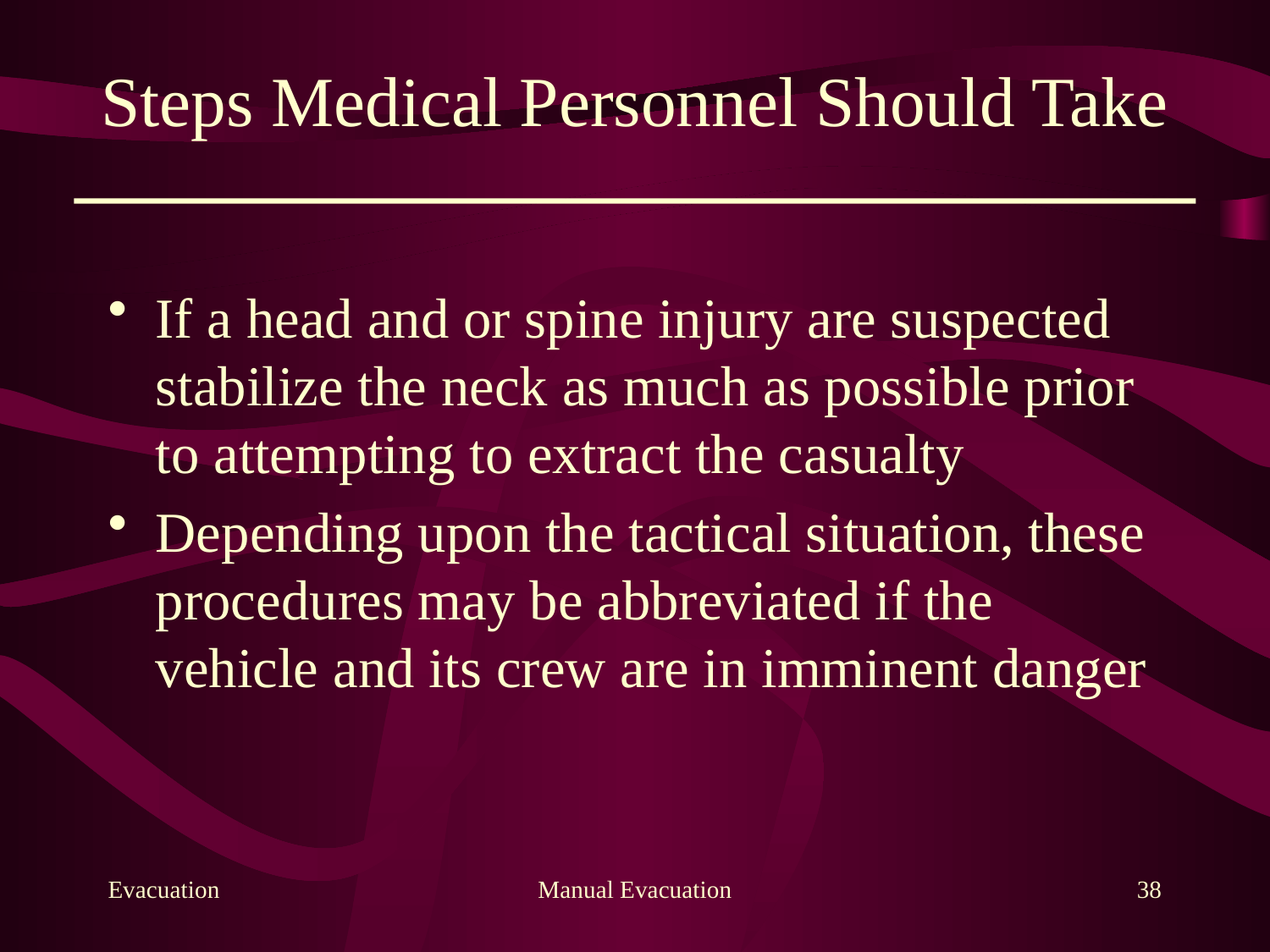

# Steps Medical Personnel Should Take

If a head and or spine injury are suspected stabilize the neck as much as possible prior to attempting to extract the casualty
Depending upon the tactical situation, these procedures may be abbreviated if the vehicle and its crew are in imminent danger
Evacuation
Manual Evacuation
38